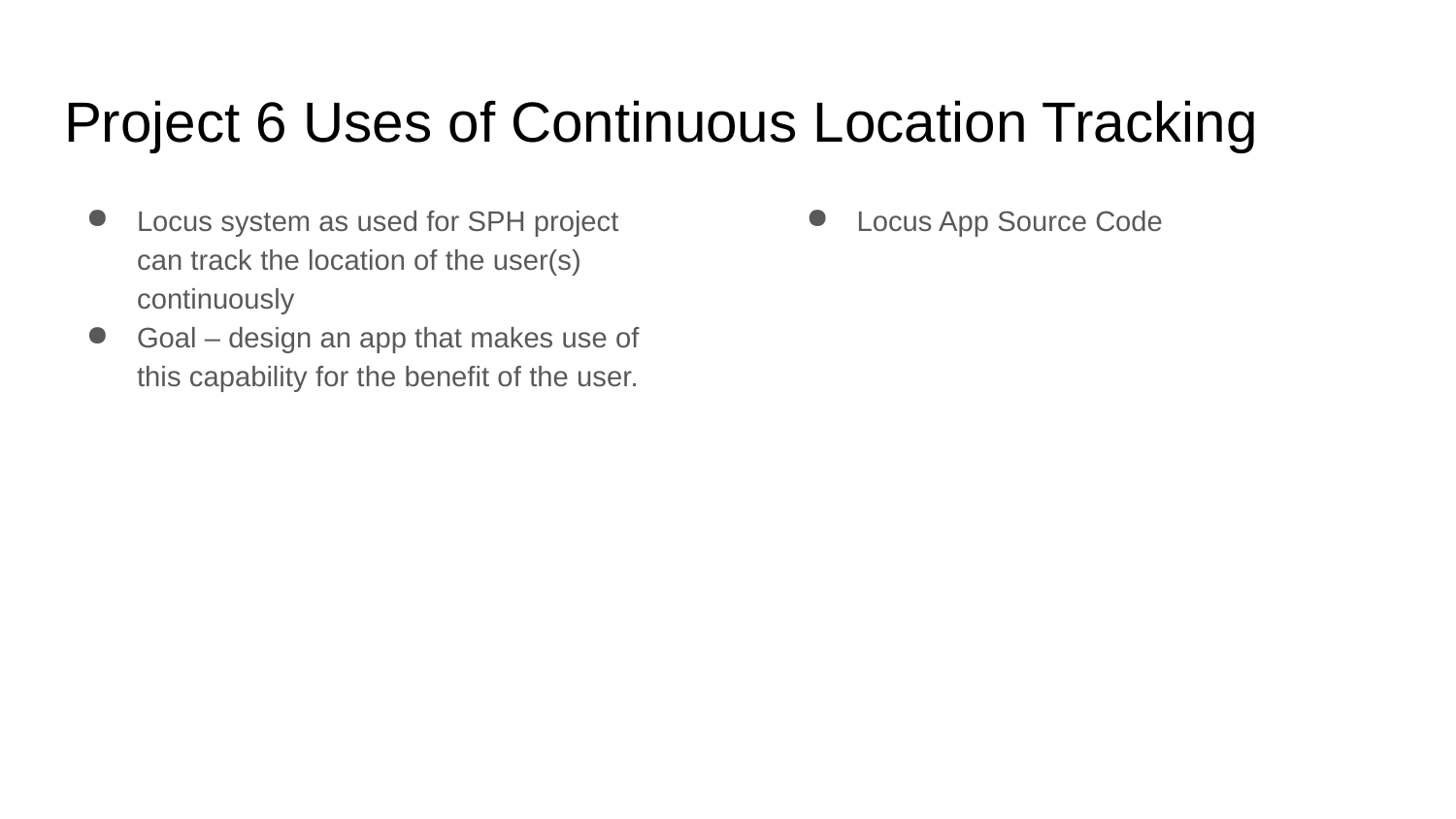

# Project 6 Uses of Continuous Location Tracking
Locus system as used for SPH project can track the location of the user(s) continuously
Goal – design an app that makes use of this capability for the benefit of the user.
Locus App Source Code